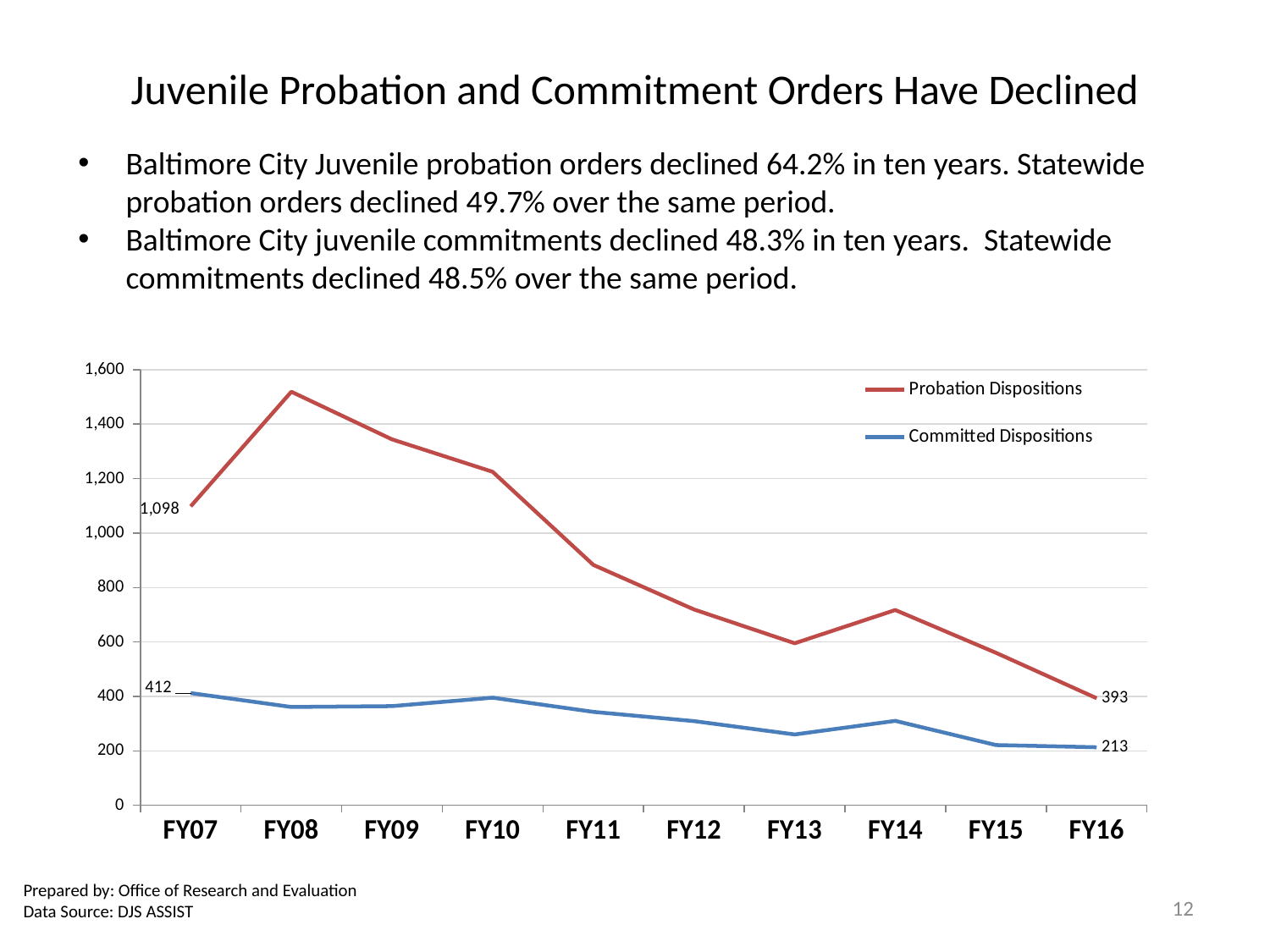

# Juvenile Probation and Commitment Orders Have Declined
Baltimore City Juvenile probation orders declined 64.2% in ten years. Statewide probation orders declined 49.7% over the same period.
Baltimore City juvenile commitments declined 48.3% in ten years.  Statewide commitments declined 48.5% over the same period.

### Chart

| Category | Probation Dispositions | Committed Dispositions |
|---|---|---|
| FY16 | 393.0 | 213.0 |
| FY15 | 560.0 | 221.0 |
| FY14 | 717.0 | 310.0 |
| FY13 | 595.0 | 260.0 |
| FY12 | 719.0 | 309.0 |
| FY11 | 883.0 | 343.0 |
| FY10 | 1225.0 | 395.0 |
| FY09 | 1344.0 | 364.0 |
| FY08 | 1519.0 | 361.0 |
| FY07 | 1098.0 | 412.0 |
Prepared by: Office of Research and Evaluation
Data Source: DJS ASSIST
12